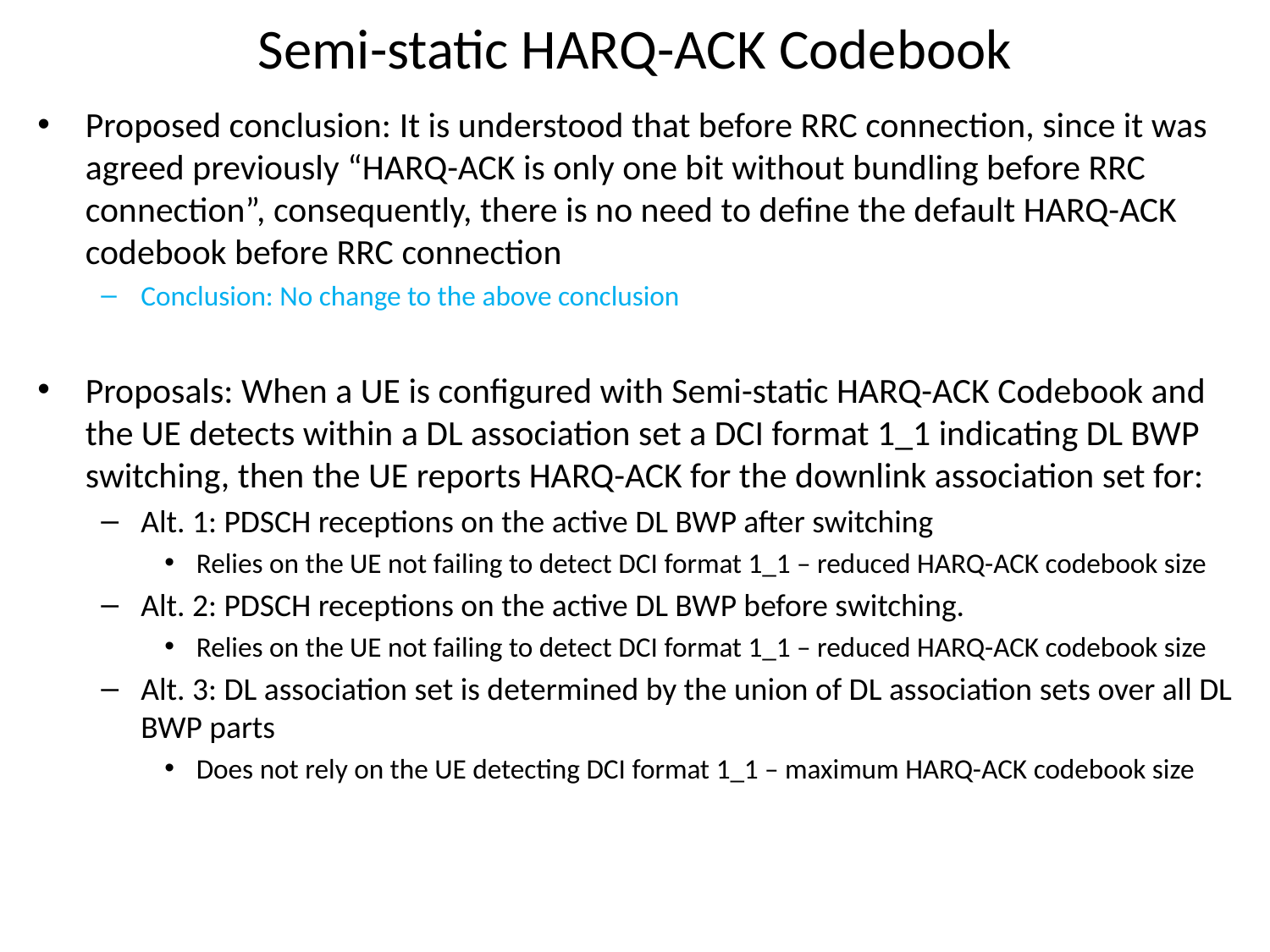

# Semi-static HARQ-ACK Codebook
Proposed conclusion: It is understood that before RRC connection, since it was agreed previously “HARQ-ACK is only one bit without bundling before RRC connection”, consequently, there is no need to define the default HARQ-ACK codebook before RRC connection
Conclusion: No change to the above conclusion

Proposals: When a UE is configured with Semi-static HARQ-ACK Codebook and the UE detects within a DL association set a DCI format 1_1 indicating DL BWP switching, then the UE reports HARQ-ACK for the downlink association set for:
Alt. 1: PDSCH receptions on the active DL BWP after switching
Relies on the UE not failing to detect DCI format 1_1 – reduced HARQ-ACK codebook size
Alt. 2: PDSCH receptions on the active DL BWP before switching.
Relies on the UE not failing to detect DCI format 1_1 – reduced HARQ-ACK codebook size
Alt. 3: DL association set is determined by the union of DL association sets over all DL BWP parts
Does not rely on the UE detecting DCI format 1_1 – maximum HARQ-ACK codebook size